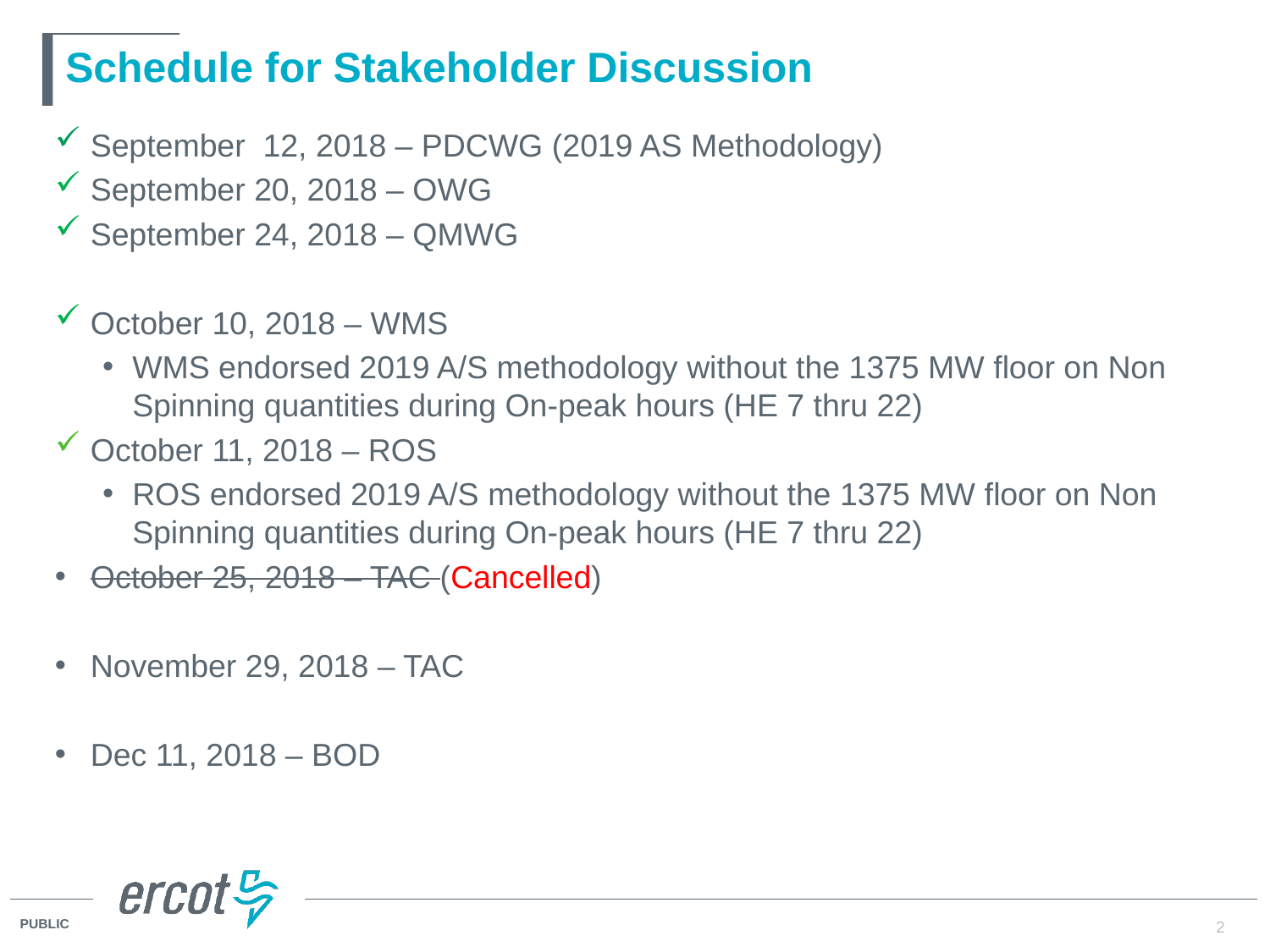

# Schedule for Stakeholder Discussion
September  12, 2018 – PDCWG (2019 AS Methodology)
September 20, 2018 – OWG
September 24, 2018 – QMWG

October 10, 2018 – WMS
WMS endorsed 2019 A/S methodology without the 1375 MW floor on Non Spinning quantities during On-peak hours (HE 7 thru 22)
October 11, 2018 – ROS
ROS endorsed 2019 A/S methodology without the 1375 MW floor on Non Spinning quantities during On-peak hours (HE 7 thru 22)
October 25, 2018 – TAC (Cancelled)

November 29, 2018 – TAC

Dec 11, 2018 – BOD